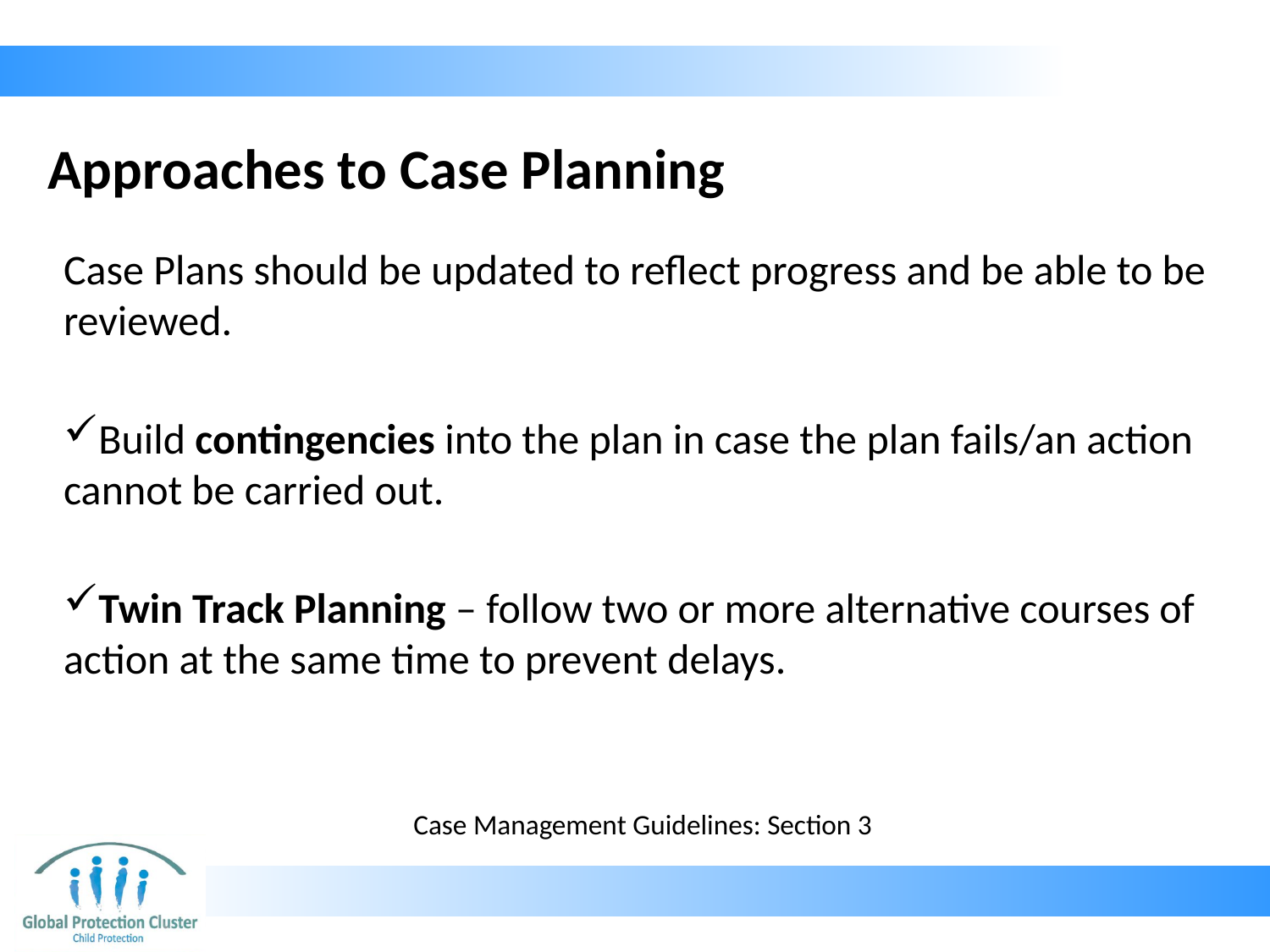

# Approaches to Case Planning
Case Plans should be updated to reflect progress and be able to be reviewed.

Build contingencies into the plan in case the plan fails/an action cannot be carried out.

Twin Track Planning – follow two or more alternative courses of action at the same time to prevent delays.

Case Management Guidelines: Section 3